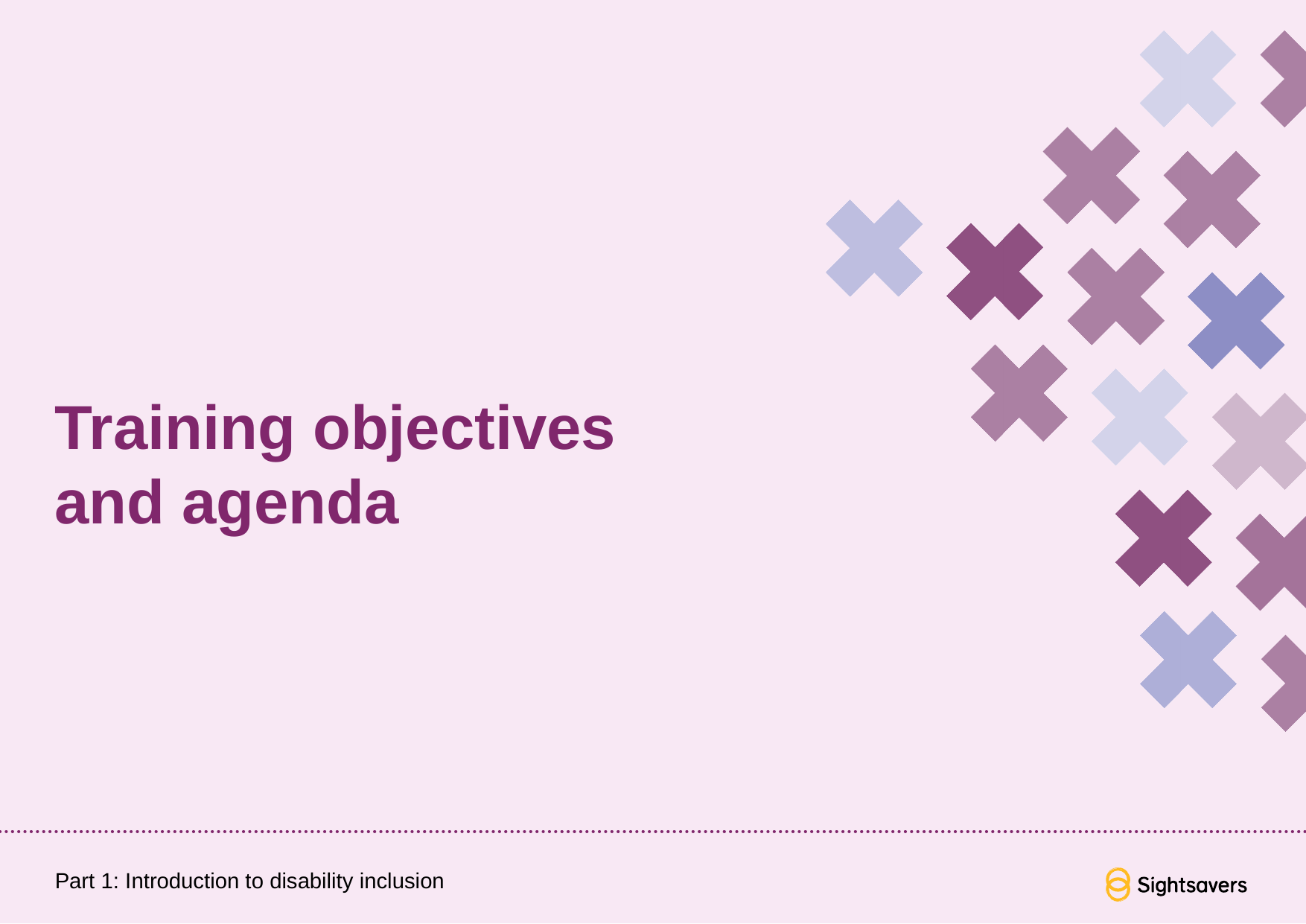

# Training objectives and agenda
Part 1: Introduction to disability inclusion